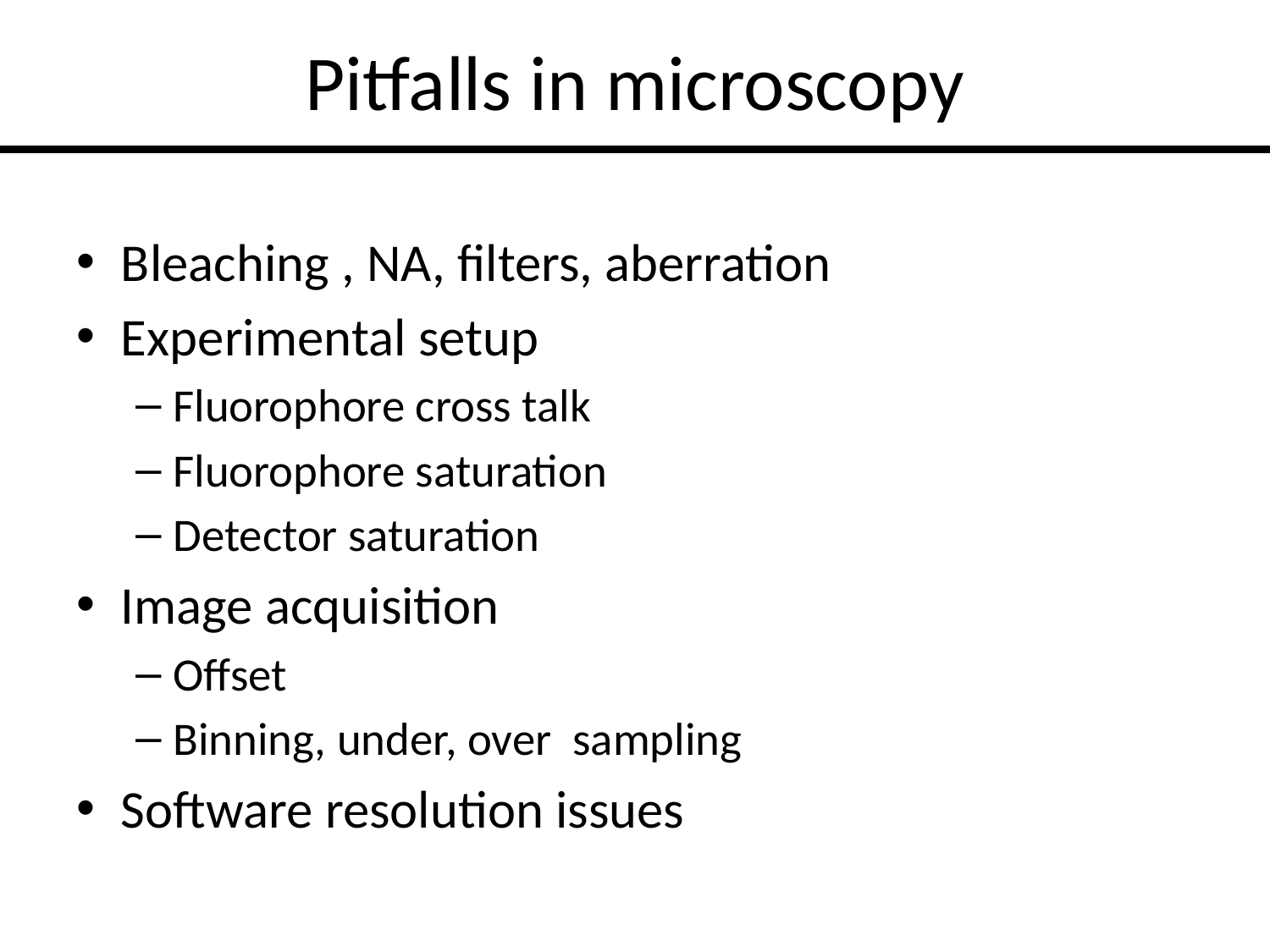

# Pitfalls in microscopy
Bleaching , NA, filters, aberration
Experimental setup
Fluorophore cross talk
Fluorophore saturation
Detector saturation
Image acquisition
Offset
Binning, under, over  sampling
Software resolution issues